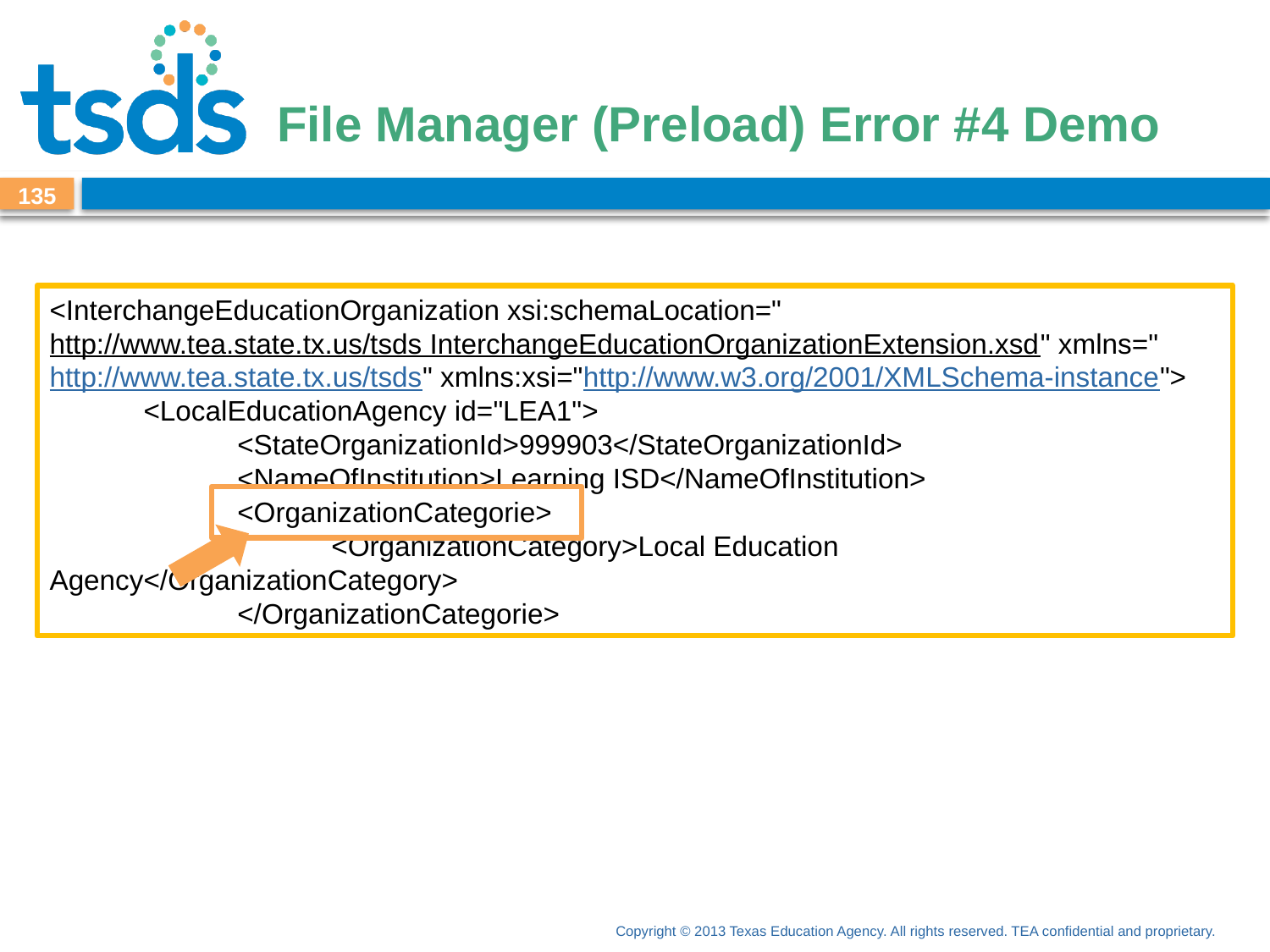

# File Manager (Preload) Error #4 Demo

135
<InterchangeEducationOrganization xsi:schemaLocation="http://www.tea.state.tx.us/tsds InterchangeEducationOrganizationExtension.xsd" xmlns="http://www.tea.state.tx.us/tsds" xmlns:xsi="http://www.w3.org/2001/XMLSchema-instance">
            <LocalEducationAgency id="LEA1">
                        <StateOrganizationId>999903</StateOrganizationId>
                        <NameOfInstitution>Learning ISD</NameOfInstitution>
                        <OrganizationCategorie>
                                    <OrganizationCategory>Local Education Agency</OrganizationCategory>
                        </OrganizationCategorie>